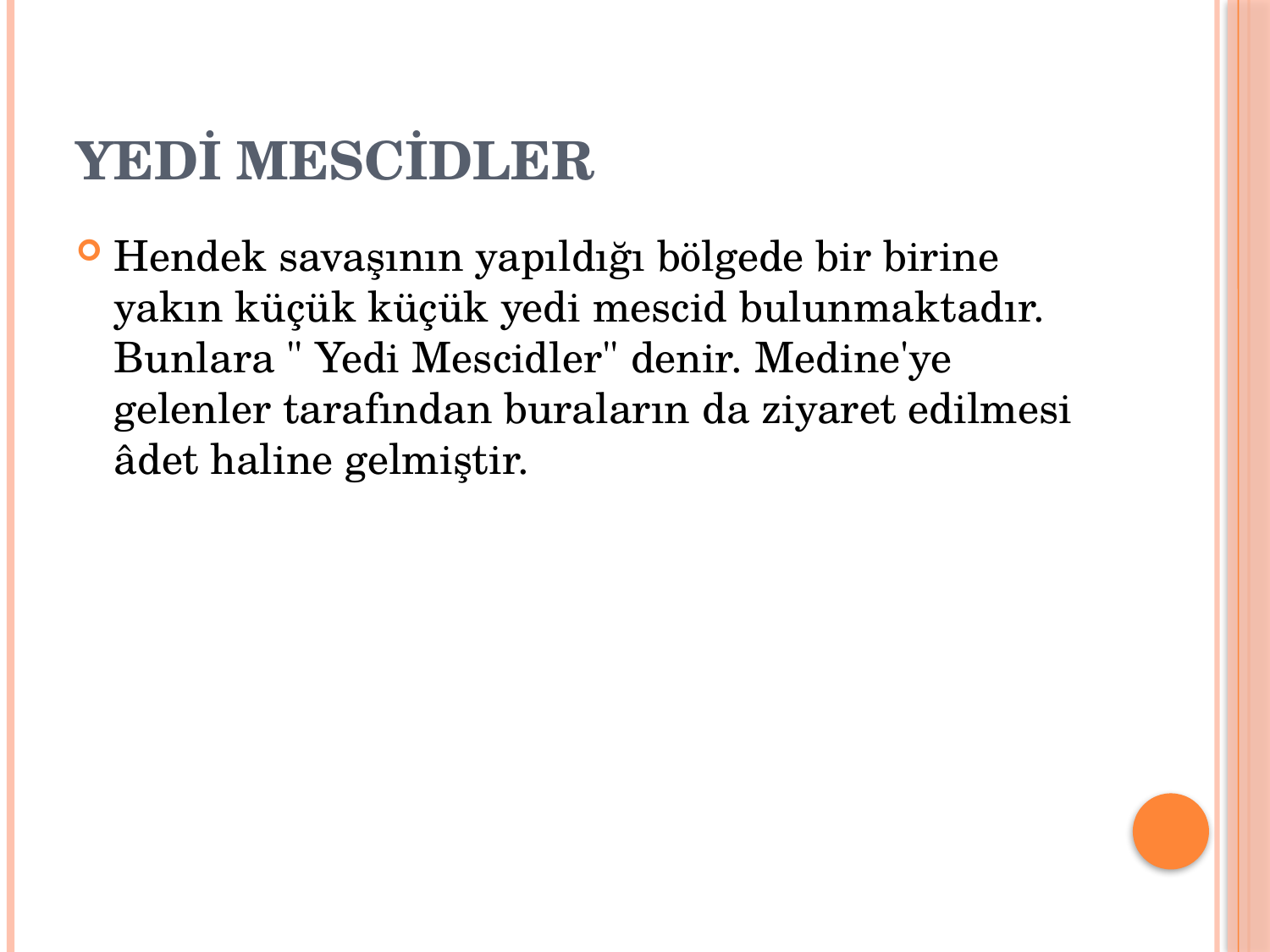

# Yedi Mescidler
Hendek savaşının yapıldığı bölgede bir birine yakın küçük küçük yedi mescid bulunmaktadır. Bunlara " Yedi Mescidler" denir. Medine'ye gelenler tarafından buraların da ziyaret edilmesi âdet haline gelmiştir.